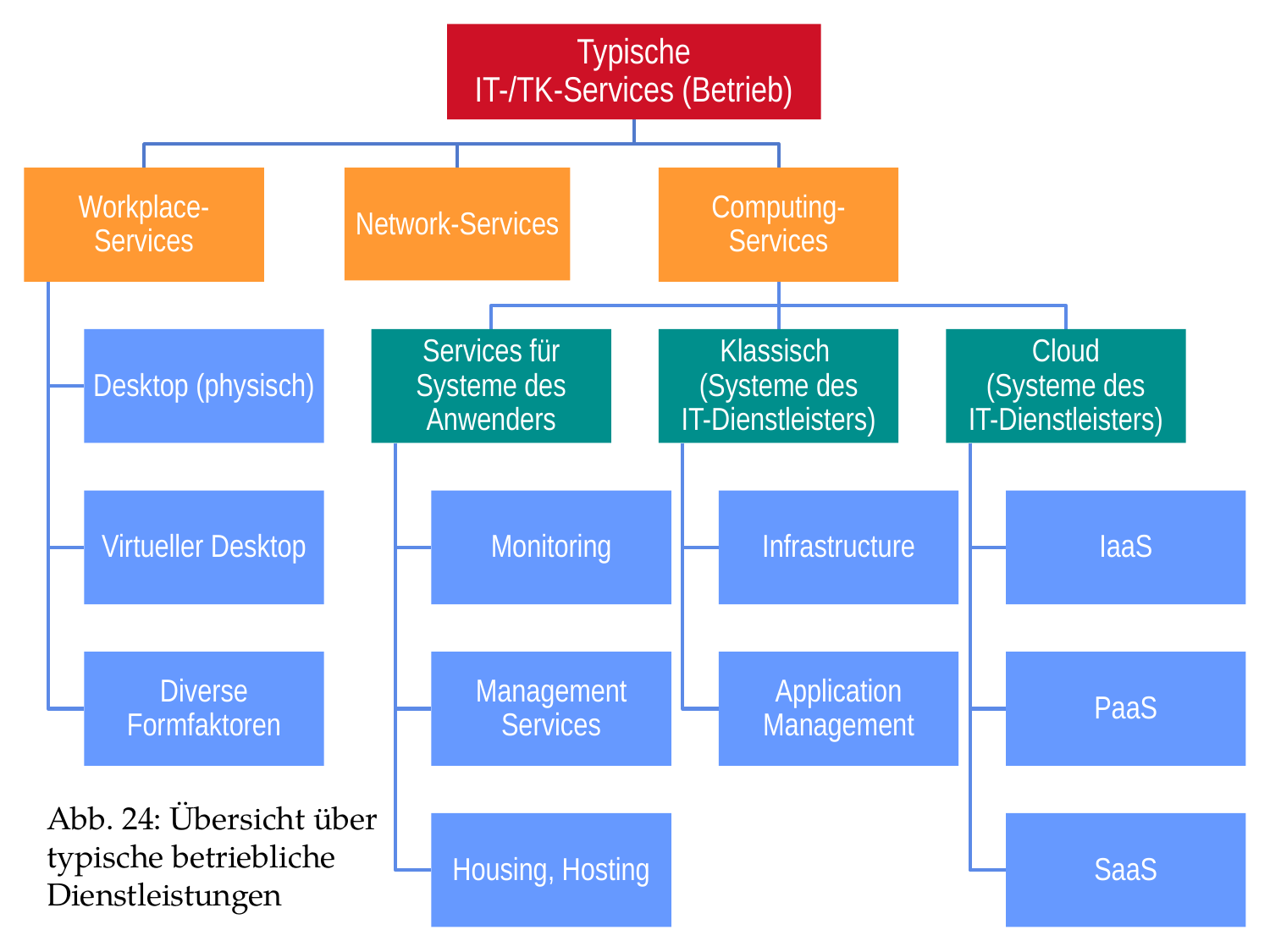

Typische
IT-/TK-Services (Betrieb)
Workplace-Services
Desktop (physisch)
Virtueller Desktop
Diverse Formfaktoren
Network-Services
Computing-Services
Services für Systeme des Anwenders
Monitoring
Management Services
Housing, Hosting
Klassisch
(Systeme des
IT-Dienstleisters)
Infrastructure
Application Management
Cloud
(Systeme des
IT-Dienstleisters)
IaaS
PaaS
SaaS
Abb. 24: Übersicht über typische betriebliche Dienstleistungen